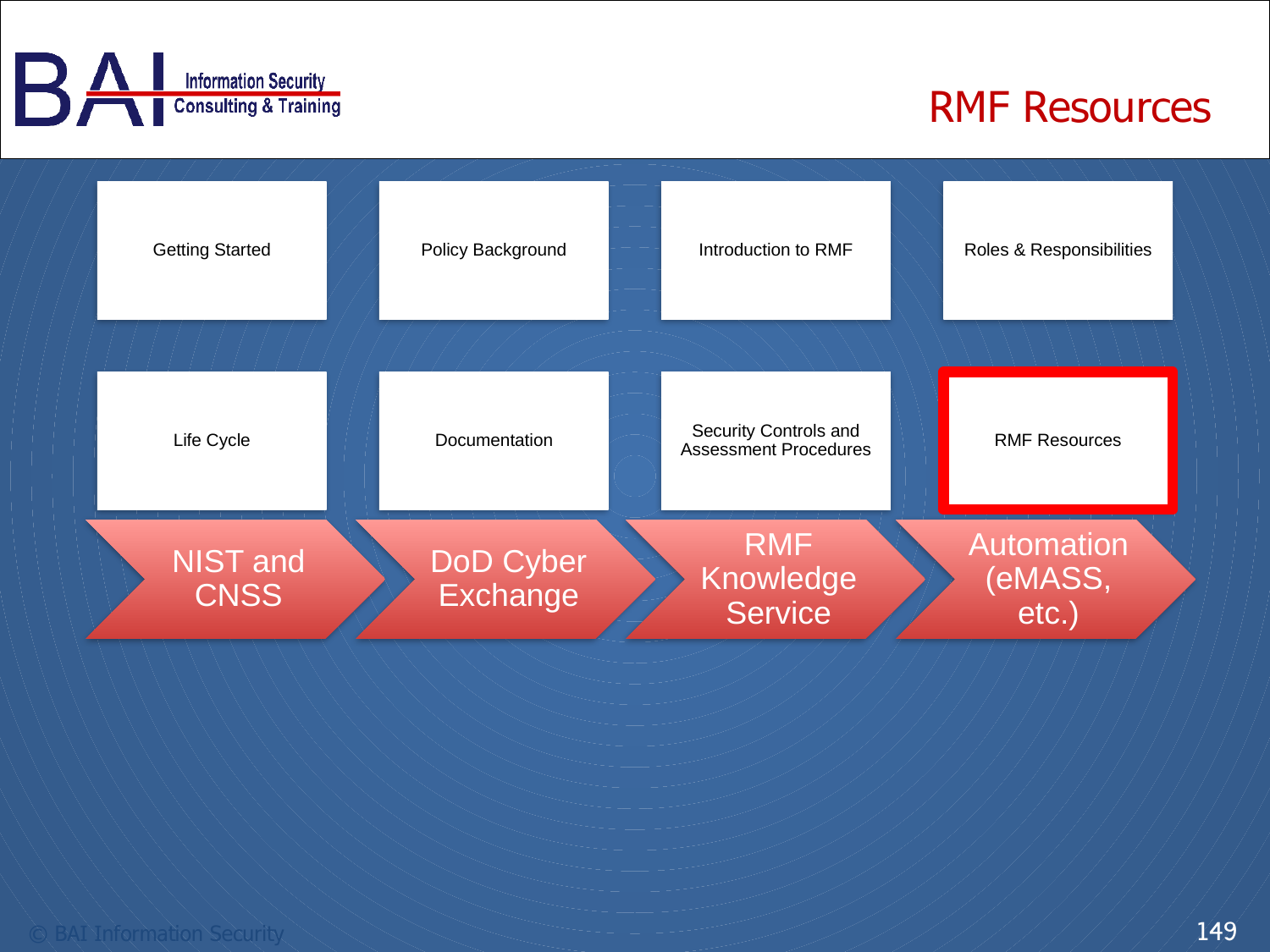

# RMF Resources

Getting Started

Policy Background

Introduction to RMF

Roles & Responsibilities

Life Cycle

Documentation

Security Controls and Assessment Procedures

RMF Resources

NIST and CNSS

DoD Cyber Exchange

RMF Knowledge Service

Automation (eMASS, etc.)